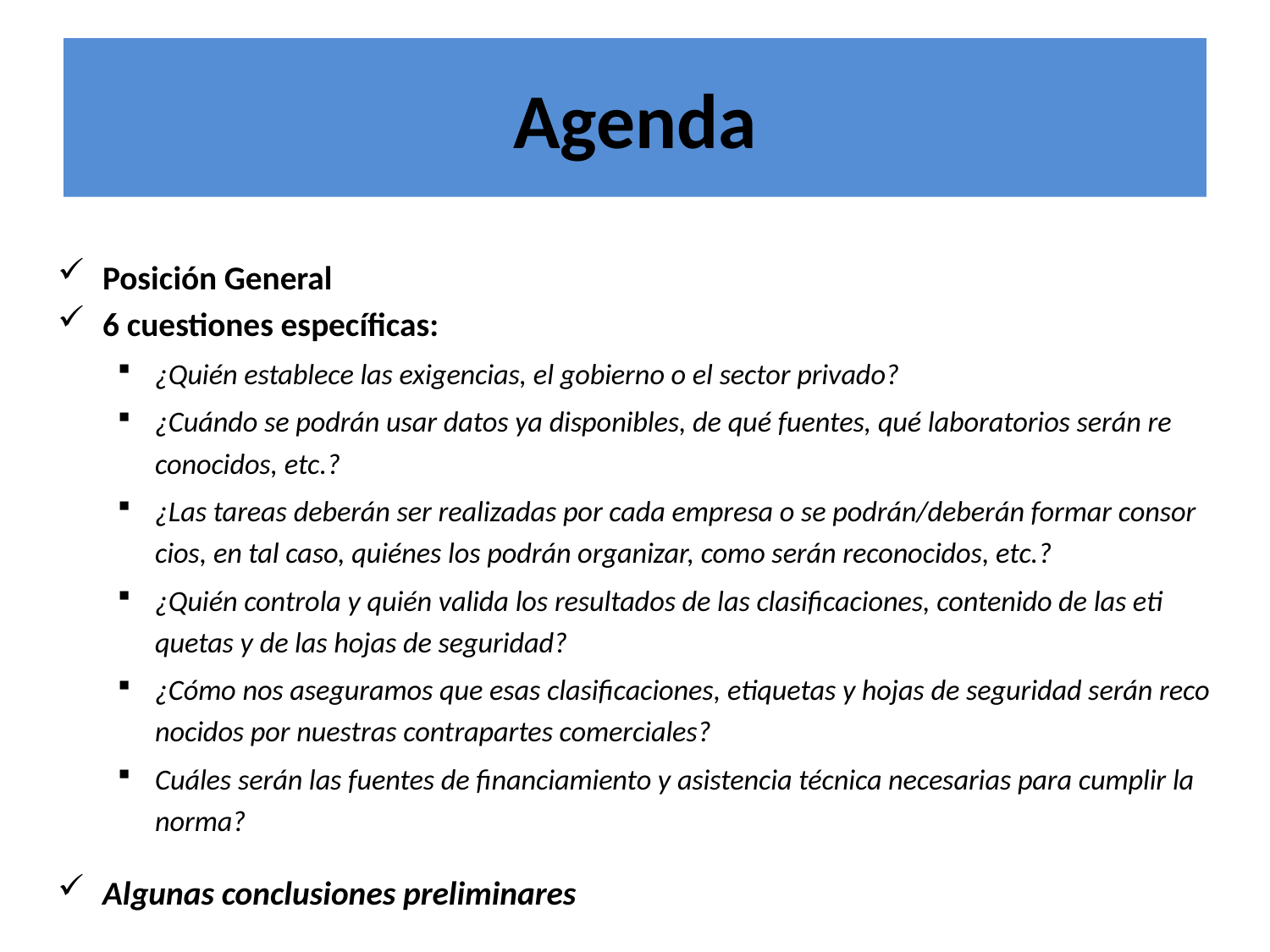

# Agenda
Posición General
6 cuestiones específicas:
¿Quién establece las exigencias, el gobierno o el sector privado?
¿Cuándo se podrán usar datos ya disponibles, de qué fuentes, qué laboratorios serán re­conocidos, etc.?
¿Las tareas deberán ser realizadas por cada empresa o se podrán/deberán formar consor­cios, en tal caso, quiénes los podrán organizar, como serán reconocidos, etc.?
¿Quién controla y quién valida los resultados de las clasificaciones, contenido de las eti­quetas y de las hojas de seguridad?
¿Cómo nos aseguramos que esas clasificaciones, etiquetas y hojas de seguridad serán reco­nocidos por nuestras contrapartes comerciales?
Cuáles serán las fuentes de financiamiento y asistencia técnica necesarias para cumplir la norma?
Algunas conclusiones preliminares